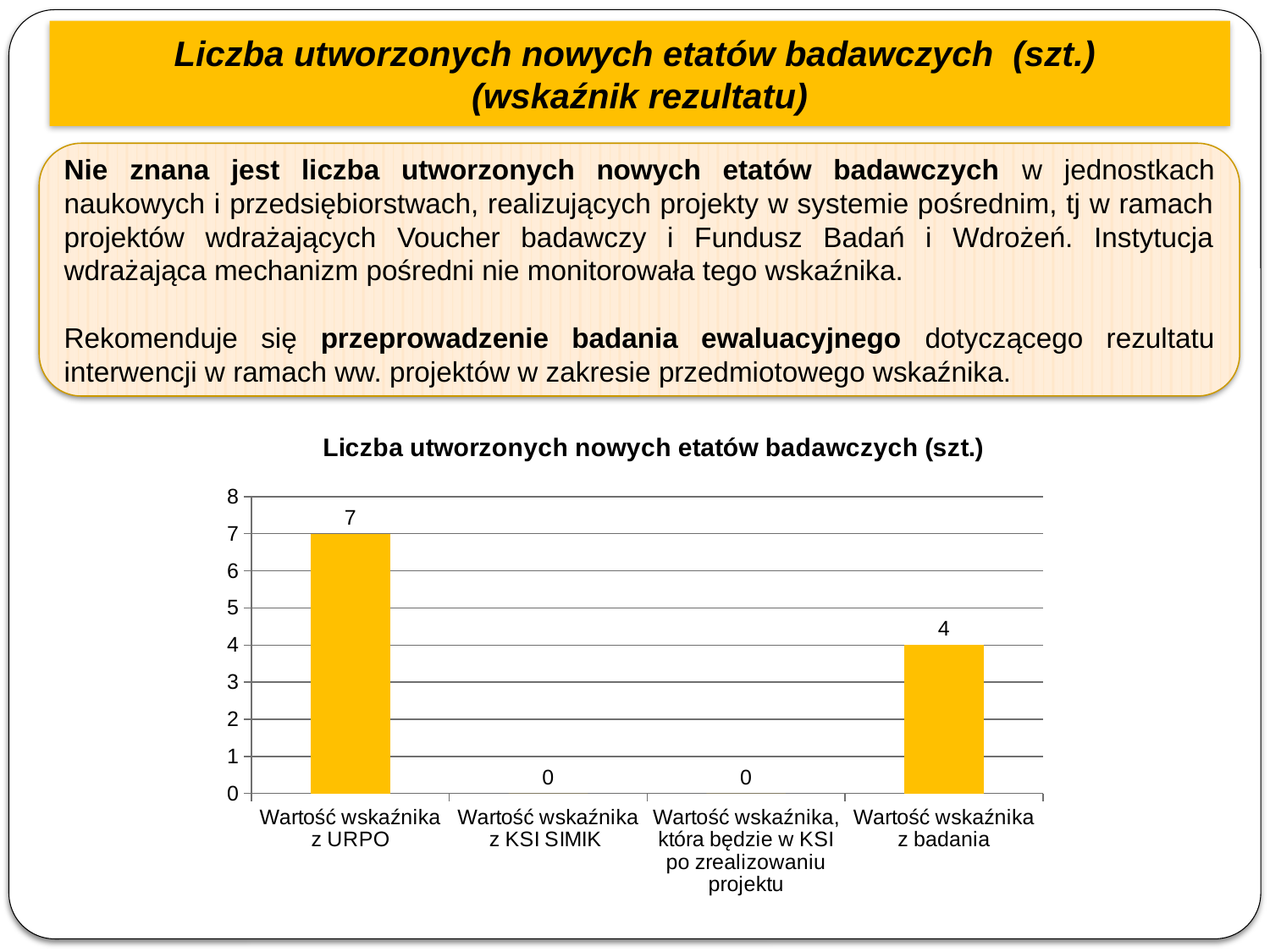

Liczba utworzonych nowych etatów badawczych  (szt.)
(wskaźnik rezultatu)
Nie znana jest liczba utworzonych nowych etatów badawczych w jednostkach naukowych i przedsiębiorstwach, realizujących projekty w systemie pośrednim, tj w ramach projektów wdrażających Voucher badawczy i Fundusz Badań i Wdrożeń. Instytucja wdrażająca mechanizm pośredni nie monitorowała tego wskaźnika.

Rekomenduje się przeprowadzenie badania ewaluacyjnego dotyczącego rezultatu interwencji w ramach ww. projektów w zakresie przedmiotowego wskaźnika.

### Chart:

| Category | Liczba utworzonych nowych etatów badawczych (szt.) |
|---|---|
| Wartość wskaźnika z URPO | 7.0 |
| Wartość wskaźnika z KSI SIMIK  | 0.0 |
| Wartość wskaźnika, która będzie w KSI po zrealizowaniu projektu | 0.0 |
| Wartość wskaźnika z badania | 4.0 |